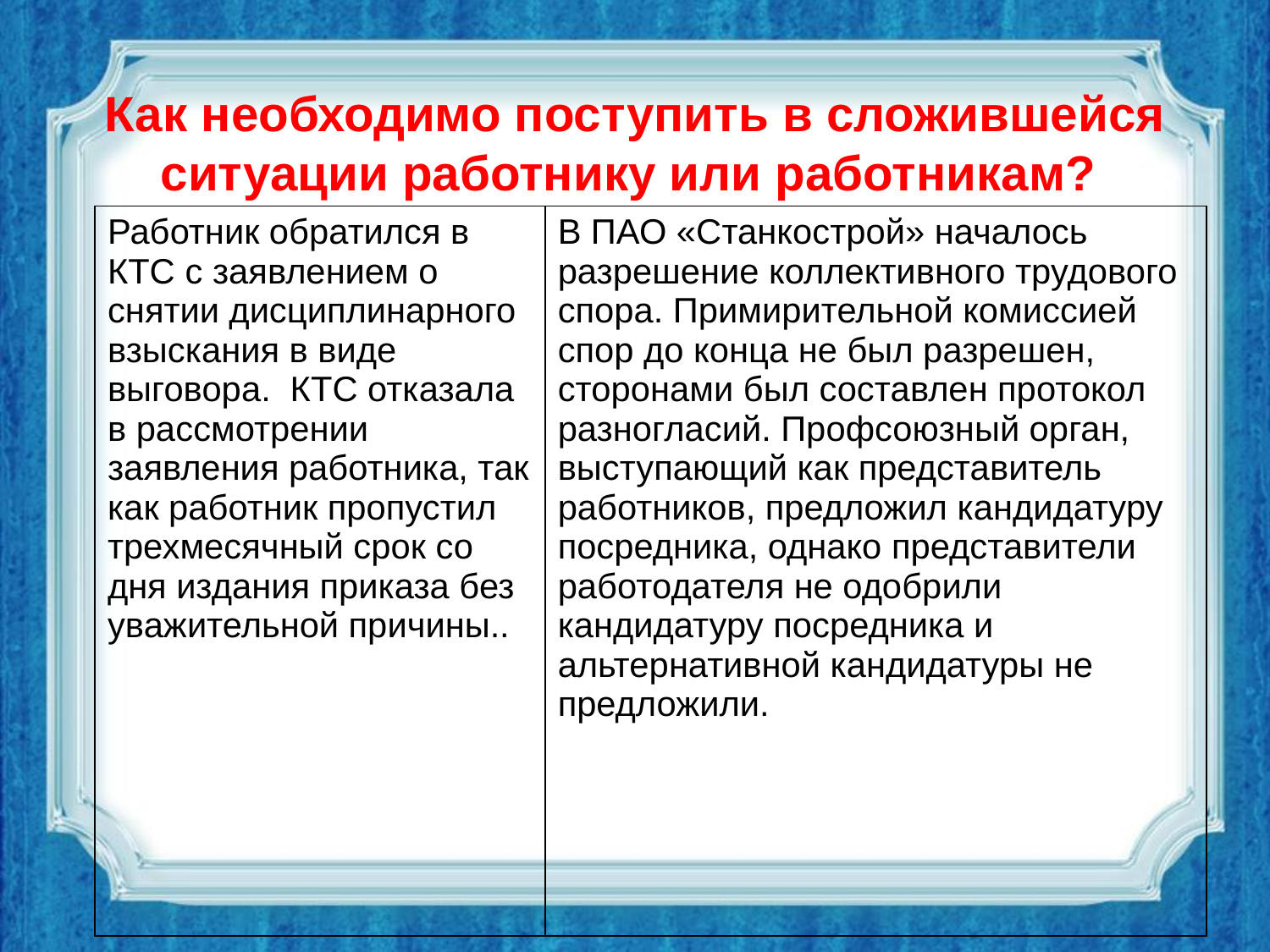

# Как необходимо поступить в сложившейся ситуации работнику или работникам?
| Работник обратился в КТС с заявлением о снятии дисциплинарного взыскания в виде выговора. КТС отказала в рассмотрении заявления работника, так как работник пропустил трехмесячный срок со дня издания приказа без уважительной причины.. | В ПАО «Станкострой» началось разрешение коллективного трудового спора. Примирительной комиссией спор до конца не был разрешен, сторонами был составлен протокол разногласий. Профсоюзный орган, выступающий как представитель работников, предложил кандидатуру посредника, однако представители работодателя не одобрили кандидатуру посредника и альтернативной кандидатуры не предложили. |
| --- | --- |